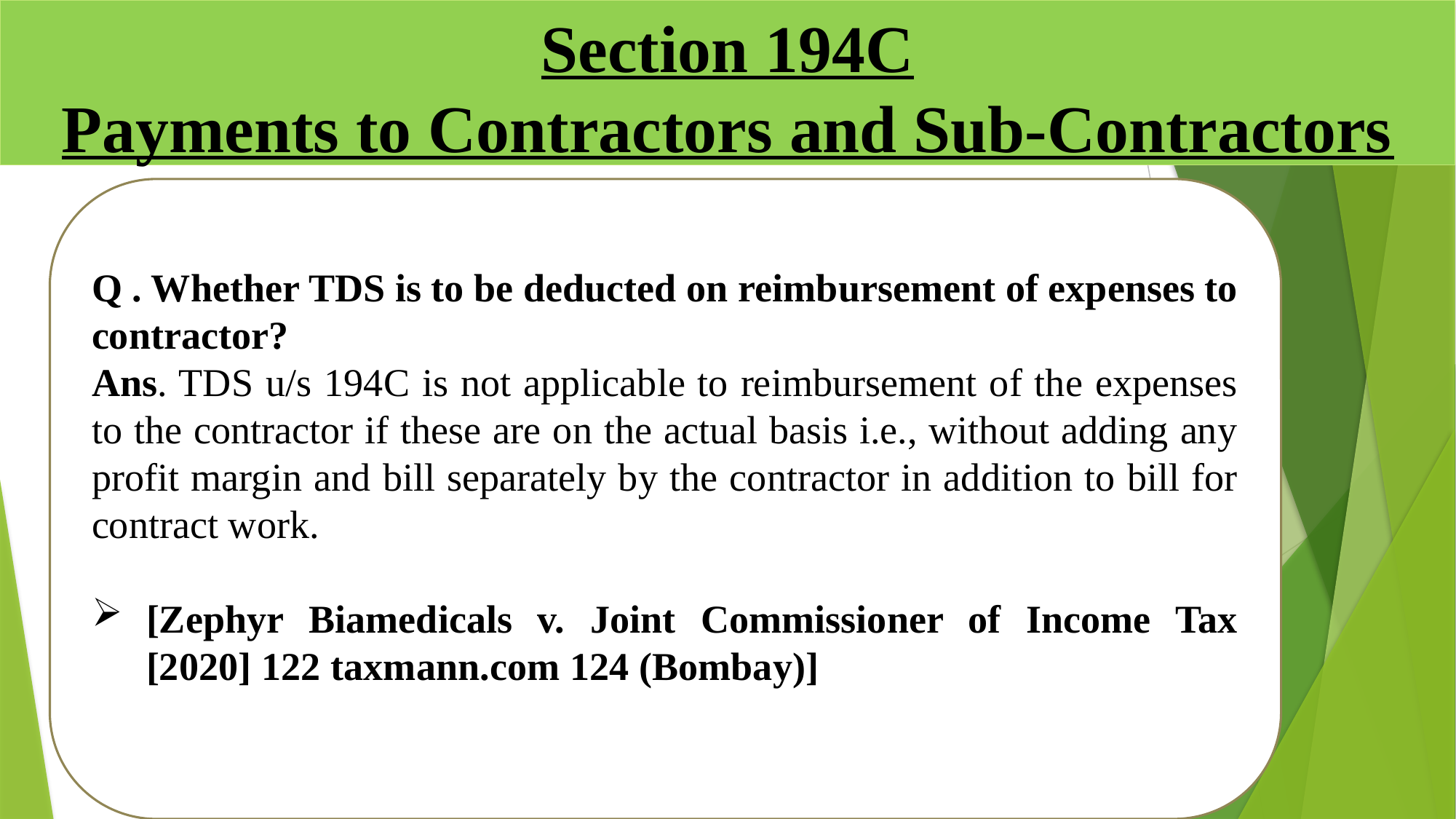

# Section 194C Payments to Contractors and Sub-Contractors
Q . Whether TDS is to be deducted on reimbursement of expenses to contractor?
Ans. TDS u/s 194C is not applicable to reimbursement of the expenses to the contractor if these are on the actual basis i.e., without adding any profit margin and bill separately by the contractor in addition to bill for contract work.

[Zephyr Biamedicals v. Joint Commissioner of Income Tax [2020] 122 taxmann.com 124 (Bombay)]